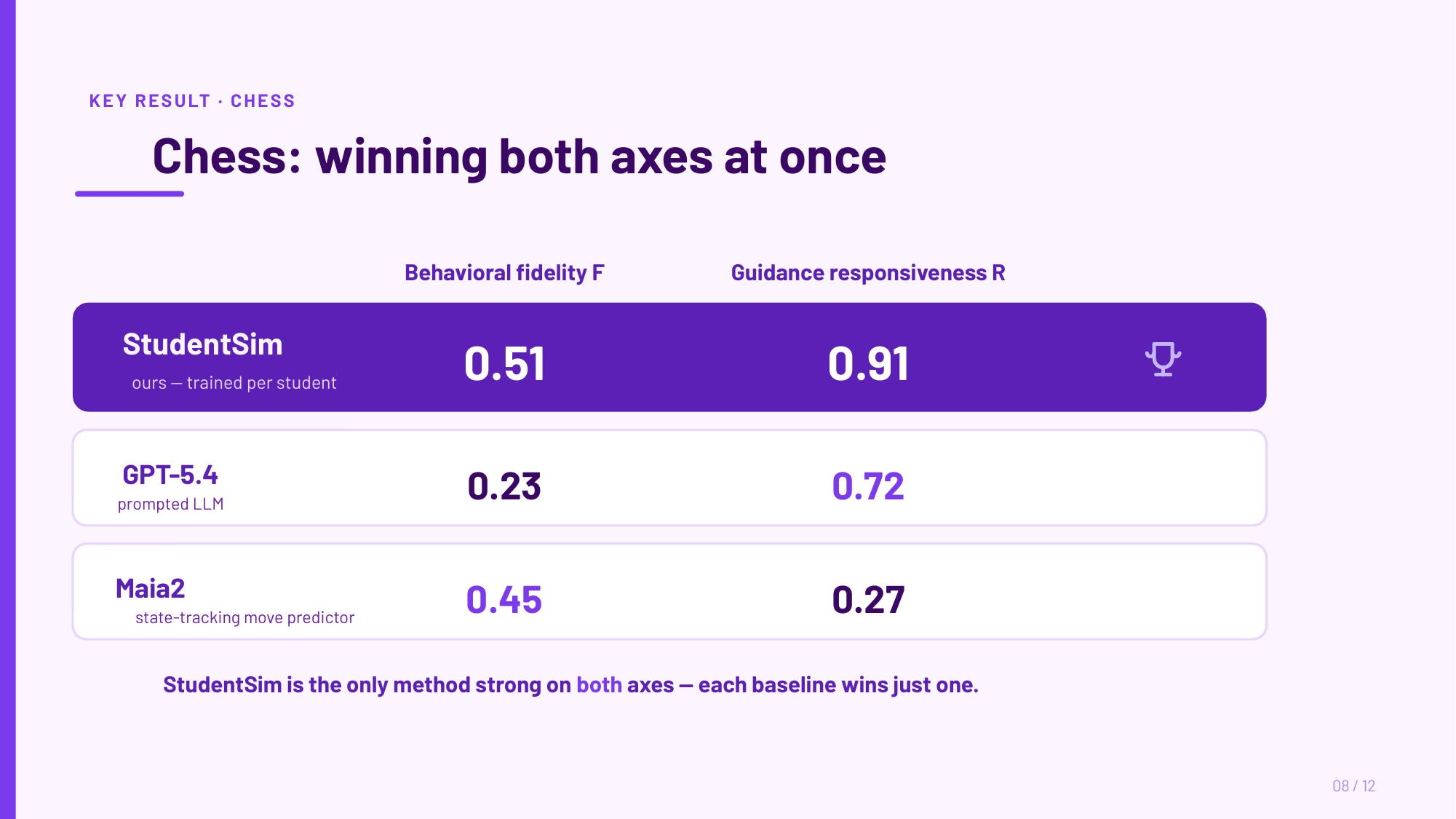

KEY RESULT · CHESS
Chess: winning both axes at once

Behavioral fidelity F
Guidance responsiveness R

StudentSim
0.51
0.91

ours — trained per student

GPT-5.4
0.23
0.72
prompted LLM

Maia2
0.45
0.27
state-tracking move predictor
StudentSim is the only method strong on both axes — each baseline wins just one.
08 / 12